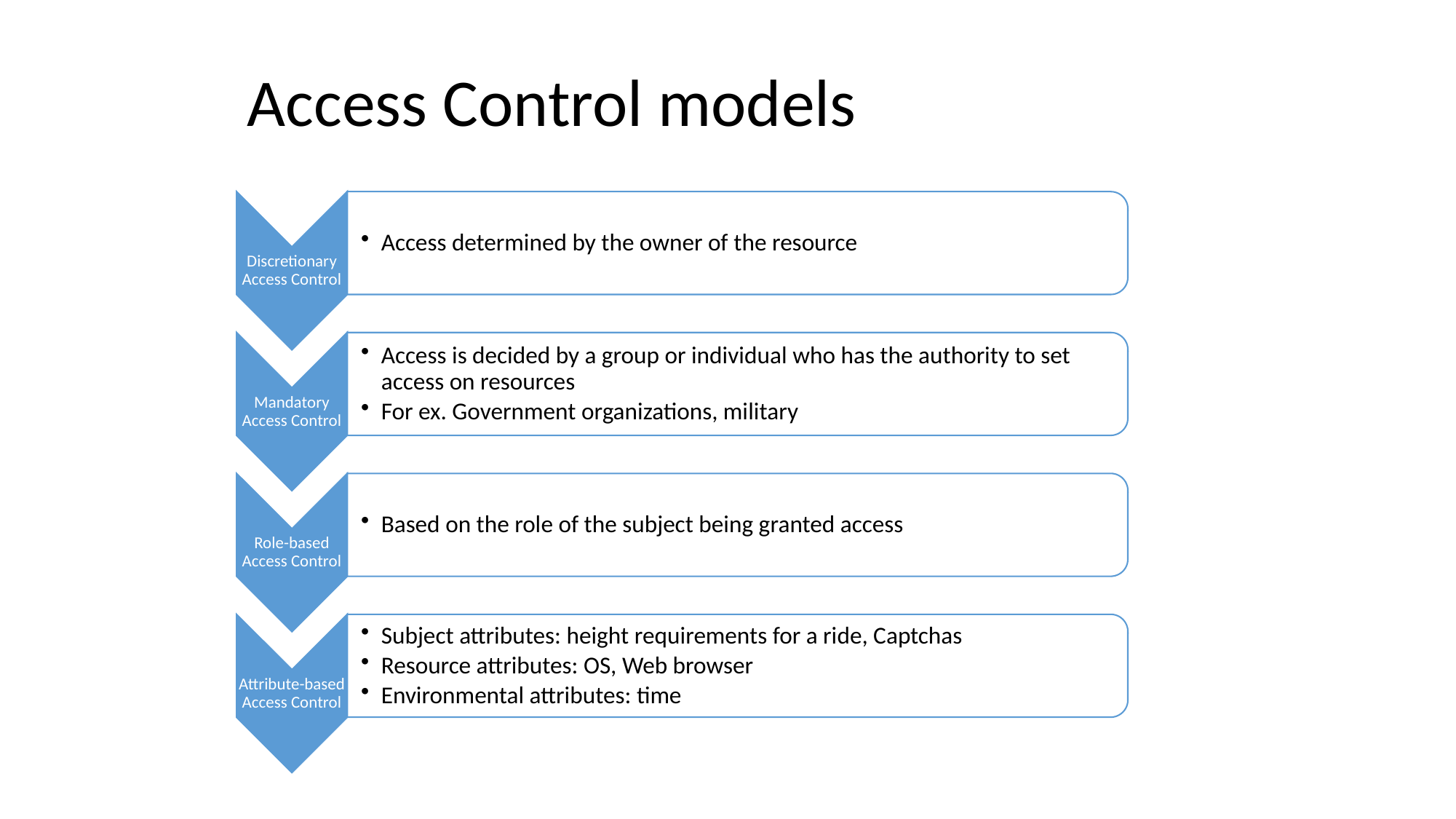

# Access Control models
Discretionary Access Control
Access determined by the owner of the resource
Mandatory Access Control
Access is decided by a group or individual who has the authority to set access on resources
For ex. Government organizations, military
Role-based Access Control
Based on the role of the subject being granted access
Attribute-based Access Control
Subject attributes: height requirements for a ride, Captchas
Resource attributes: OS, Web browser
Environmental attributes: time